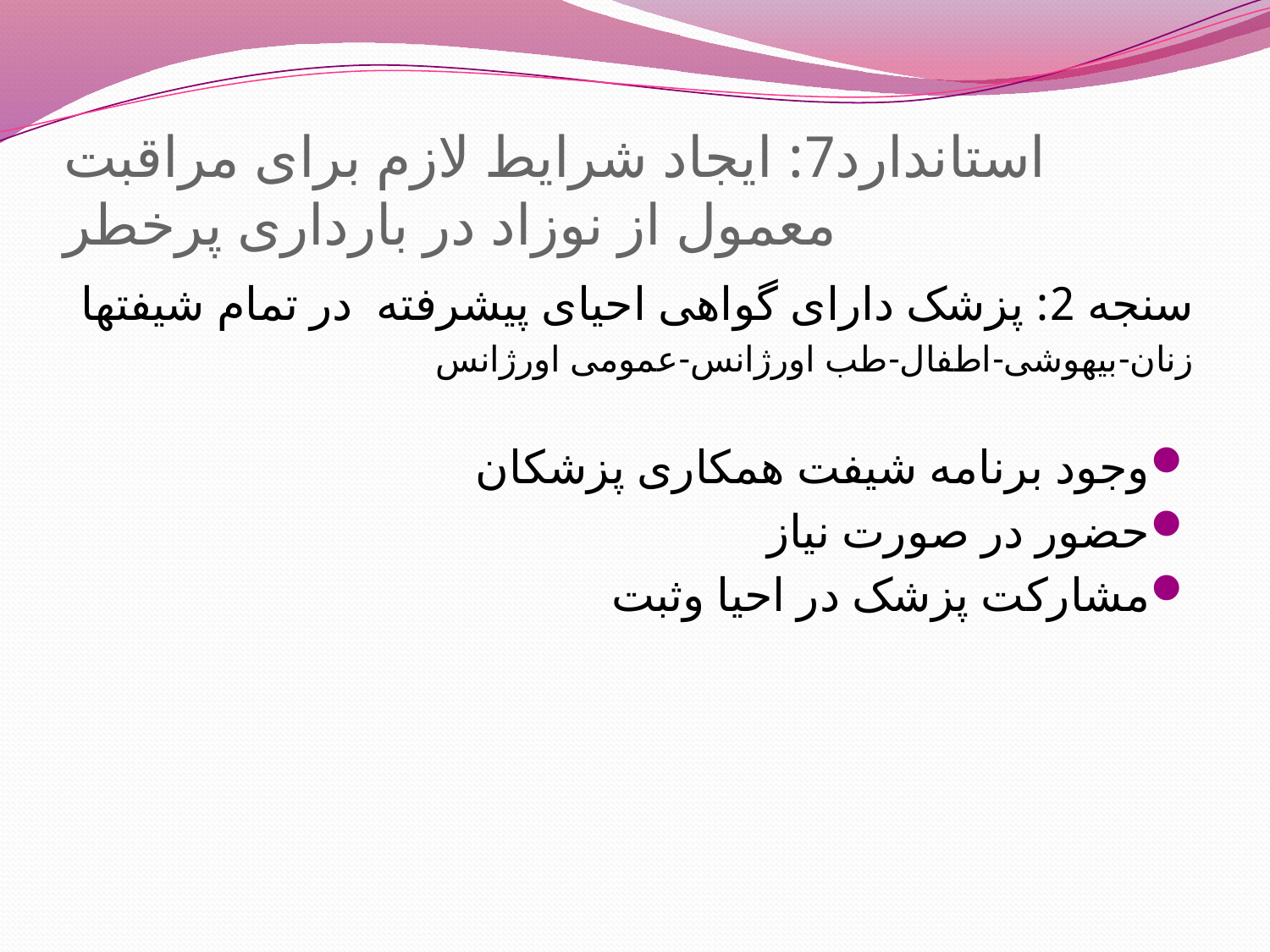

# استاندارد7: ایجاد شرایط لازم برای مراقبت معمول از نوزاد در بارداری پرخطر
سنجه 2: پزشک دارای گواهی احیای پیشرفته  در تمام شیفتها
زنان-بیهوشی-اطفال-طب اورژانس-عمومی اورژانس

وجود برنامه شیفت همکاری پزشکان
حضور در صورت نیاز
مشارکت پزشک در احیا وثبت